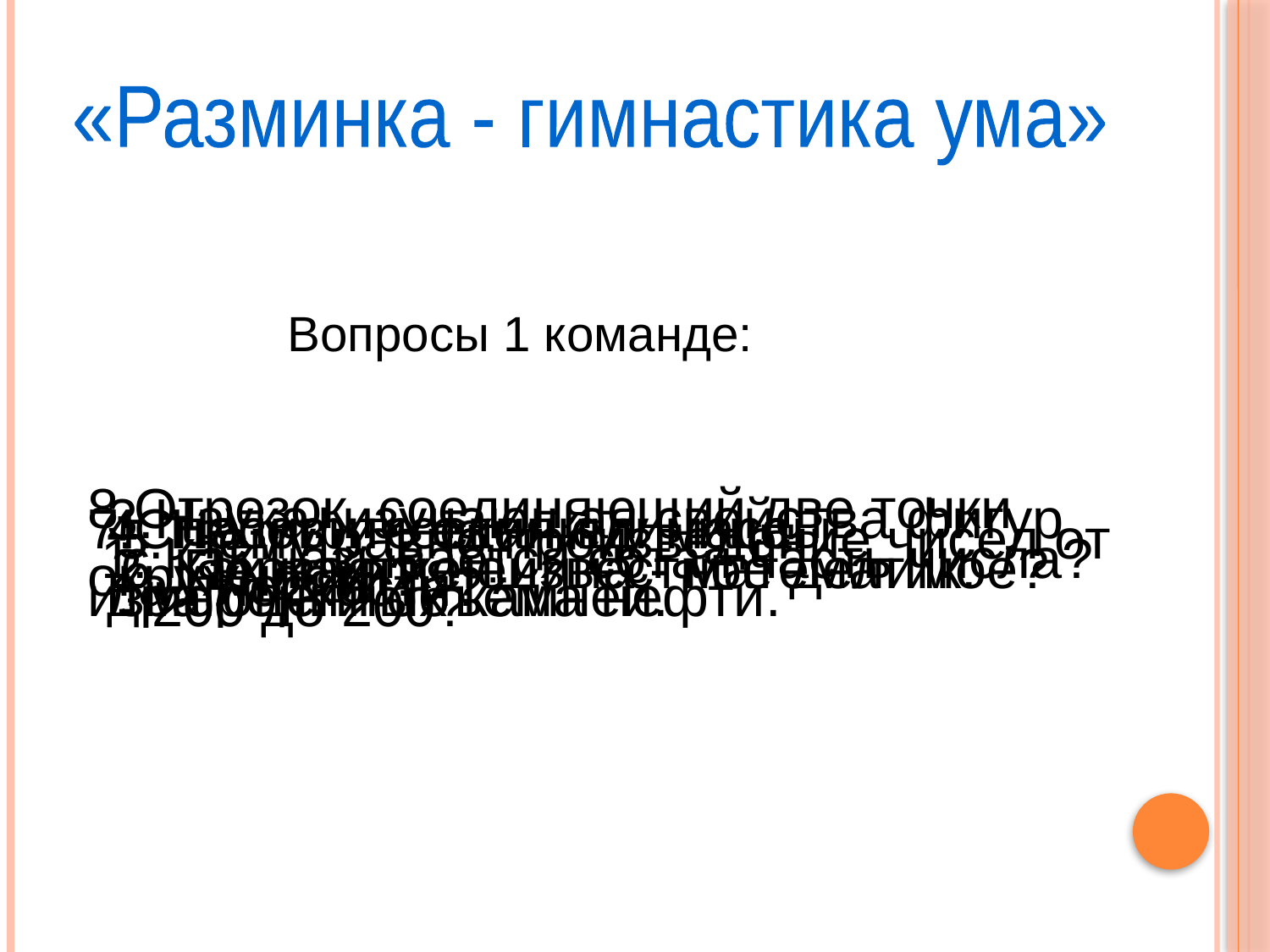

«Разминка - гимнастика ума»
Вопросы 1 команде:
8.Отрезок, соединяющий две точки окружности?
3.Наука, изучающая свойства фигур на плоскости?
7.Специфическая единица измерения объёма нефти.
4. Назовите единицу массы драгоценных камней.
5. Чему равно произведение чисел от - 200 до 200?
1. Как называется сотая часть числа?
2. Как найти неизвестное делимое?
6. Первая женщина - математик.